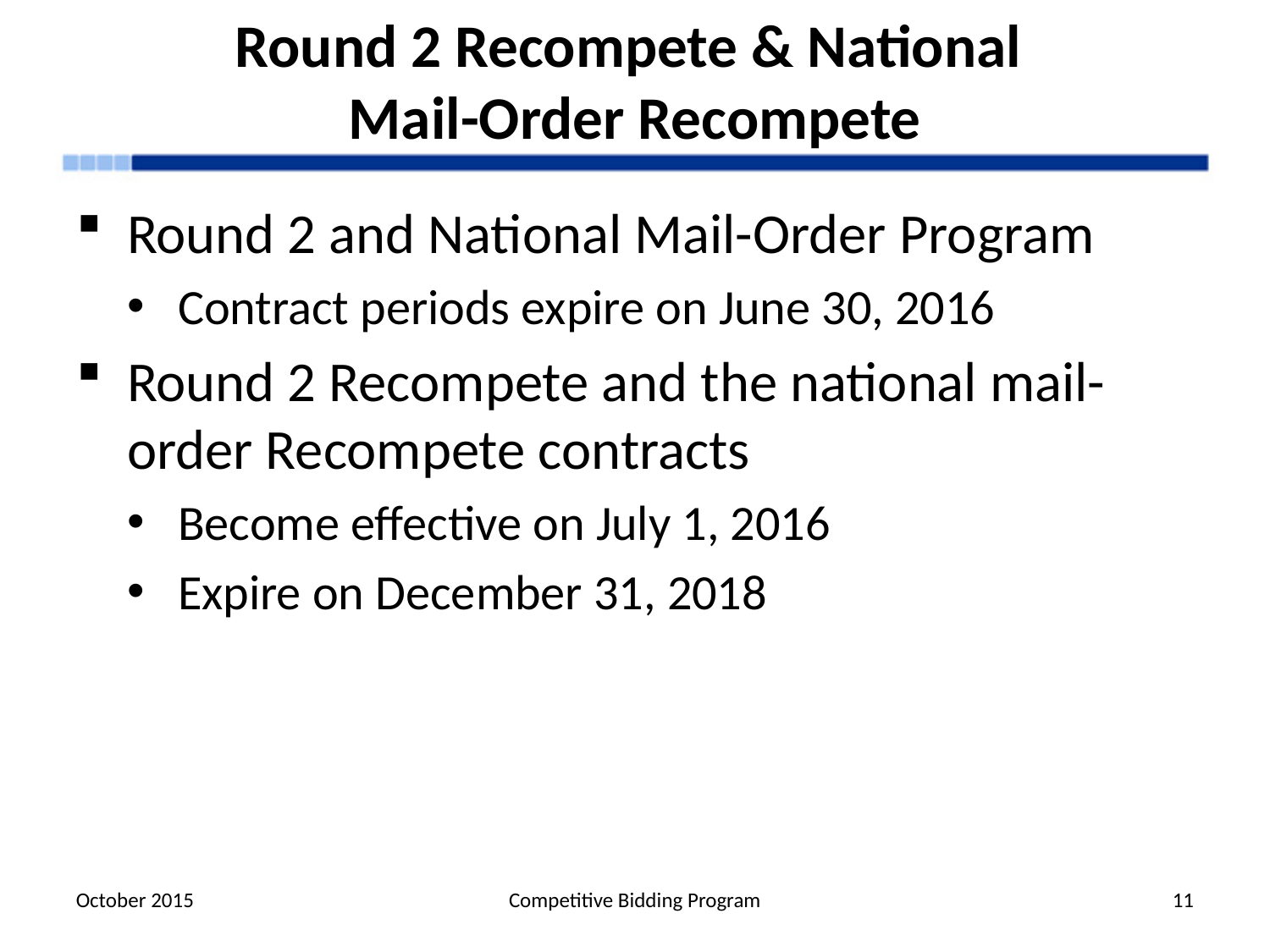

# Round 2 Recompete & National Mail-Order Recompete
Round 2 and National Mail-Order Program
Contract periods expire on June 30, 2016
Round 2 Recompete and the national mail-order Recompete contracts
Become effective on July 1, 2016
Expire on December 31, 2018
October 2015
Competitive Bidding Program
11